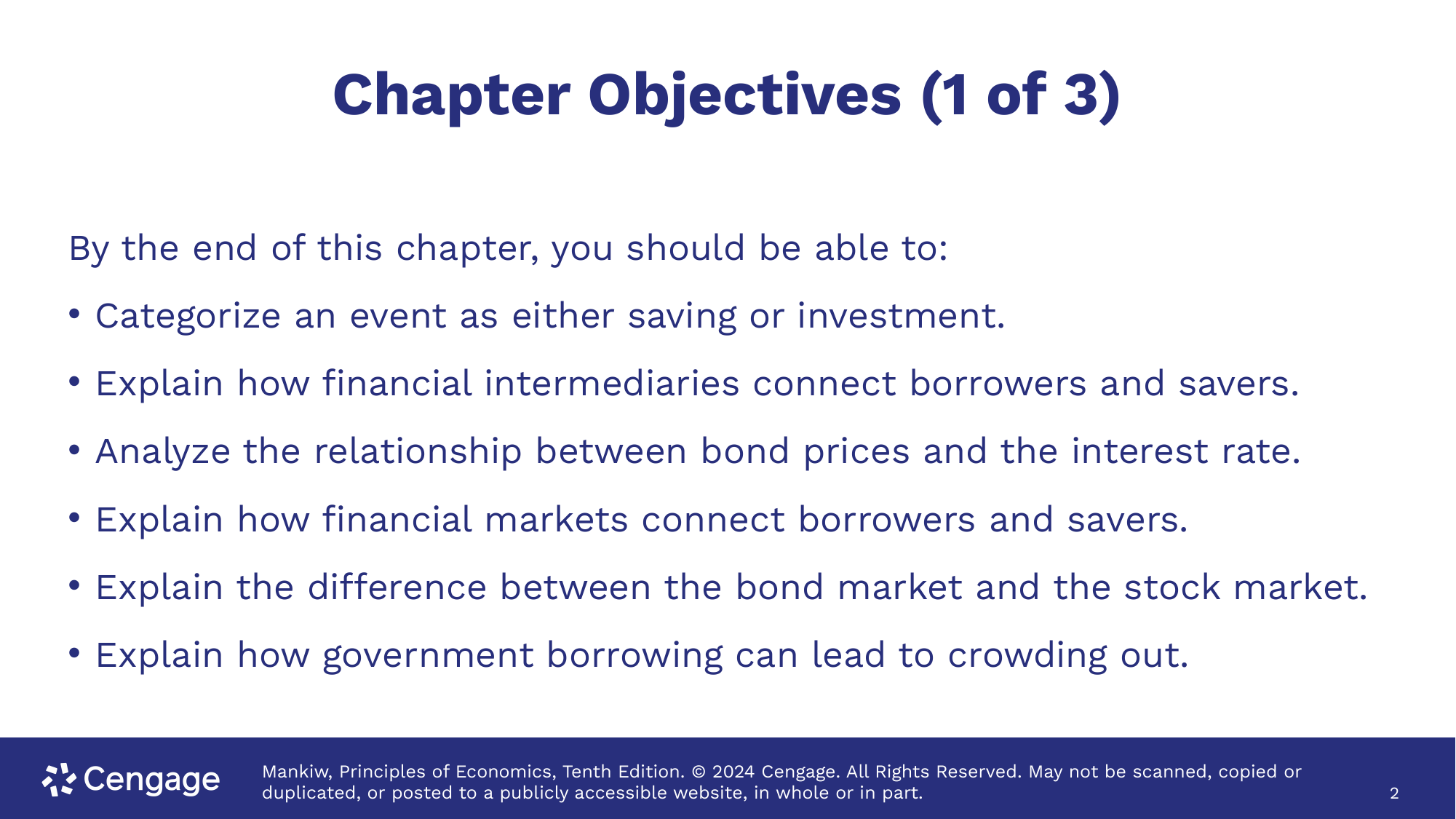

# Chapter Objectives (1 of 3)
By the end of this chapter, you should be able to:
Categorize an event as either saving or investment.
Explain how financial intermediaries connect borrowers and savers.
Analyze the relationship between bond prices and the interest rate.
Explain how financial markets connect borrowers and savers.
Explain the difference between the bond market and the stock market.
Explain how government borrowing can lead to crowding out.